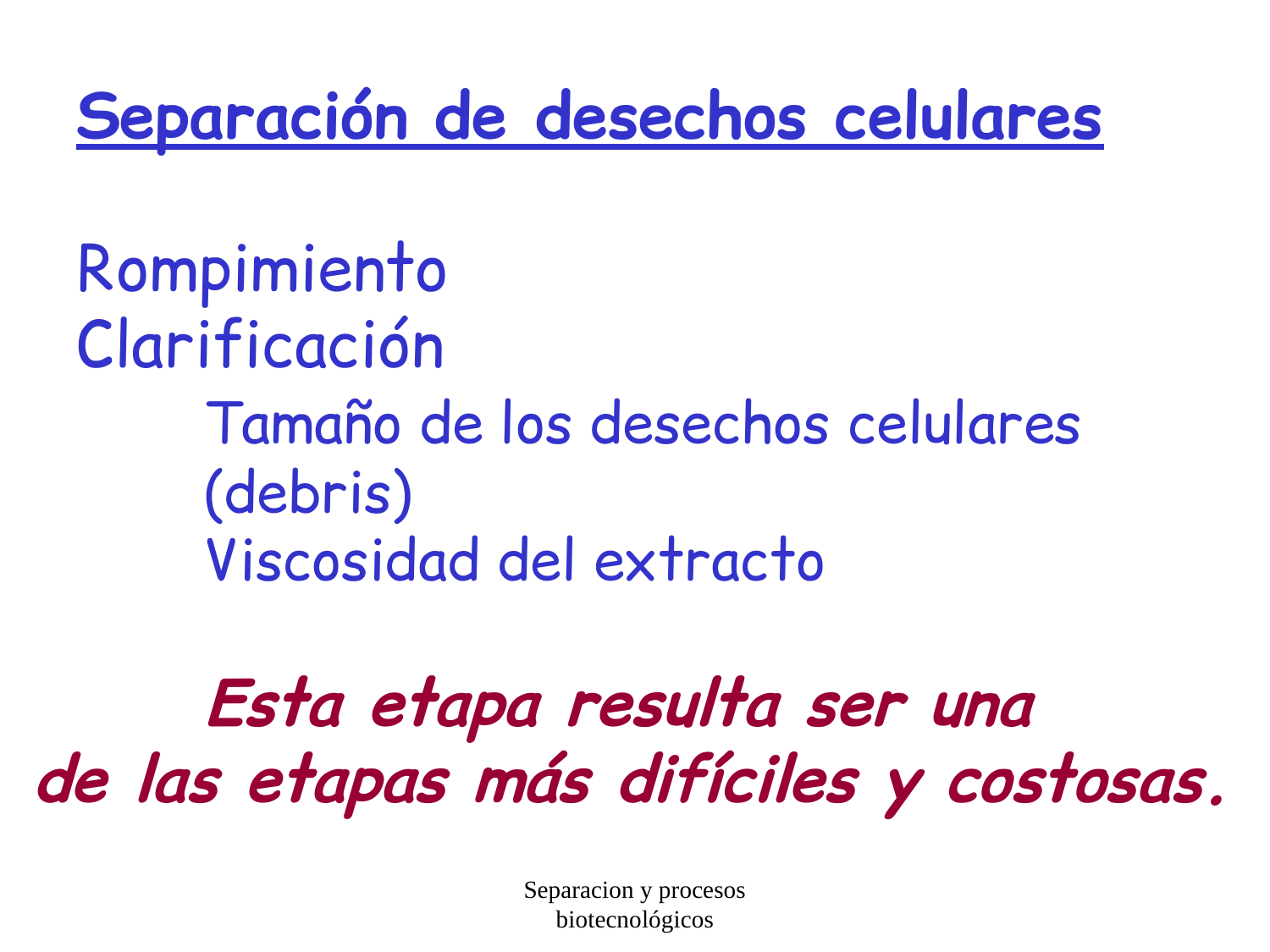

# Separación de desechos celulares Rompimiento Clarificación Tamaño de los desechos celulares 	(debris) Viscosidad del extracto
Esta etapa resulta ser una
de las etapas más difíciles y costosas.
Separacion y procesos biotecnológicos